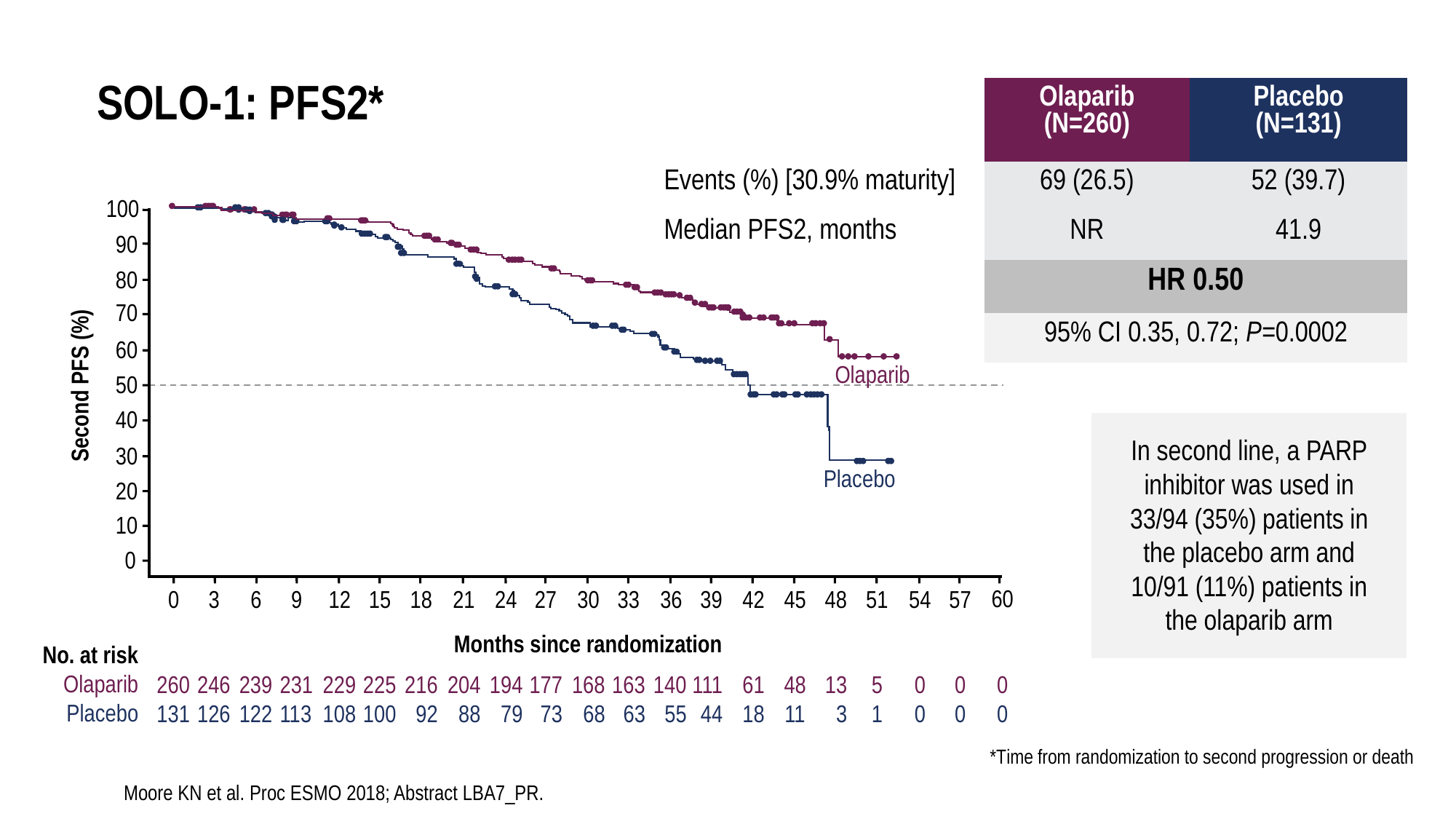

# SOLO-1: PFS2*
|  | Olaparib (N=260) | Placebo (N=131) |
| --- | --- | --- |
| Events (%) [30.9% maturity] | 69 (26.5) | 52 (39.7) |
| Median PFS2, months | NR | 41.9 |
|  | HR 0.50 |  |
|  | 95% CI 0.35, 0.72; P=0.0002 |  |
100

90
80
70
60
Olaparib
50
Second PFS (%)
40

In second line, a PARP inhibitor was used in 33/94 (35%) patients in the placebo arm and 10/91 (11%) patients in the olaparib arm
30
Placebo
20
10
0
60
0
3
6
9
12
15
18
21
24
27
30
33
36
39
42
45
48
51
54
57
Months since randomization
No. at risk
Olaparib
Placebo
260
131
246
126
239
122
231
113
229
108
225
100
216
92
204
88
194
79
177
73
168
68
163
63
140
55
111
44
61
18
48
11
13
3
5
1
0
0
0
0
0
0
*Time from randomization to second progression or death
Moore KN et al. Proc ESMO 2018; Abstract LBA7_PR.